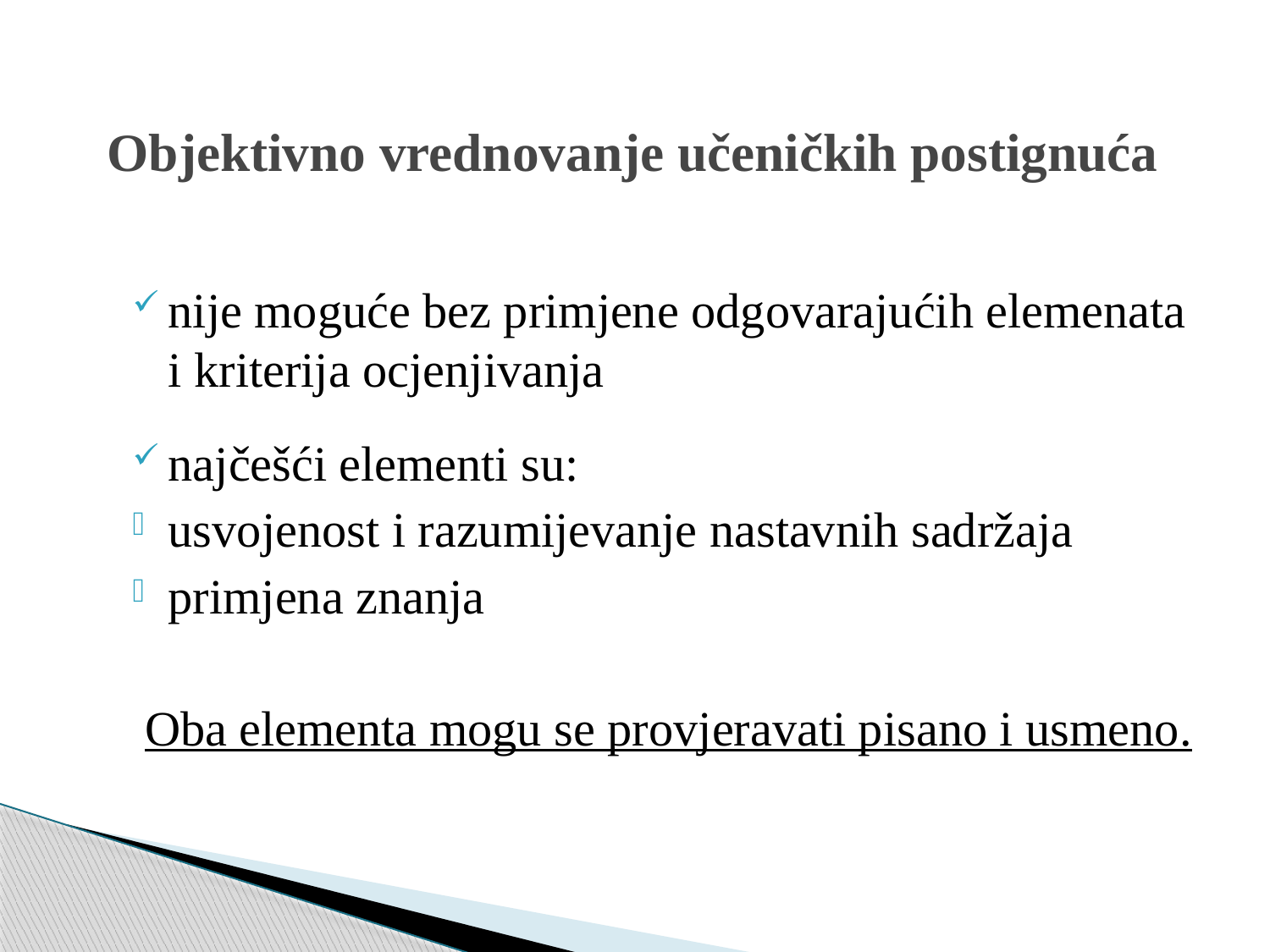

# Objektivno vrednovanje učeničkih postignuća

nije moguće bez primjene odgovarajućih elemenata i kriterija ocjenjivanja

najčešći elementi su:
usvojenost i razumijevanje nastavnih sadržaja
primjena znanja

 Oba elementa mogu se provjeravati pisano i usmeno.